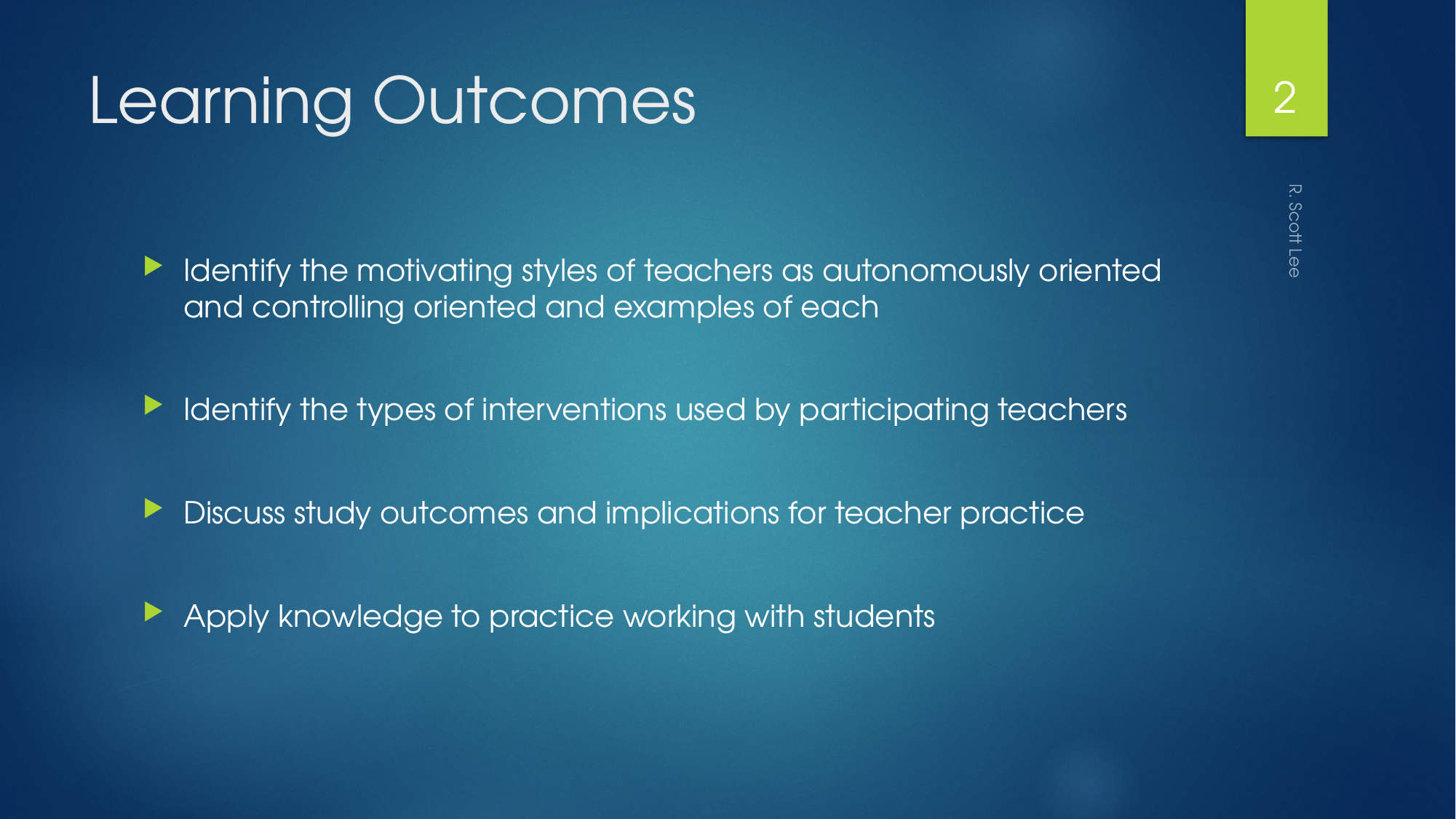

2
# Learning Outcomes
Identify the motivating styles of teachers as autonomously oriented and controlling oriented and examples of each

Identify the types of interventions used by participating teachers

Discuss study outcomes and implications for teacher practice

Apply knowledge to practice working with students
R. Scott Lee